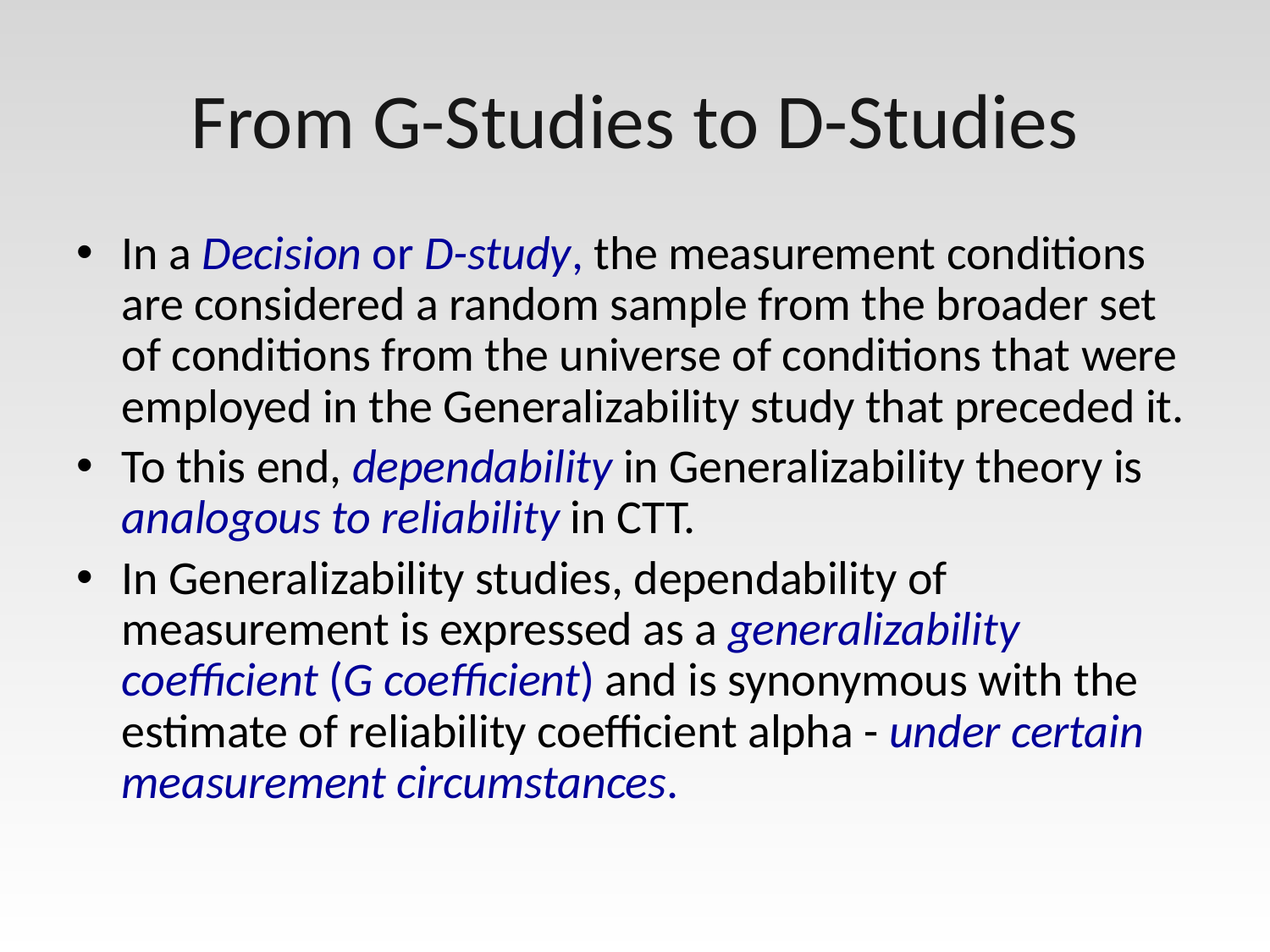

# From G-Studies to D-Studies
In a Decision or D-study, the measurement conditions are considered a random sample from the broader set of conditions from the universe of conditions that were employed in the Generalizability study that preceded it.
To this end, dependability in Generalizability theory is analogous to reliability in CTT.
In Generalizability studies, dependability of measurement is expressed as a generalizability coefficient (G coefficient) and is synonymous with the estimate of reliability coefficient alpha - under certain measurement circumstances.